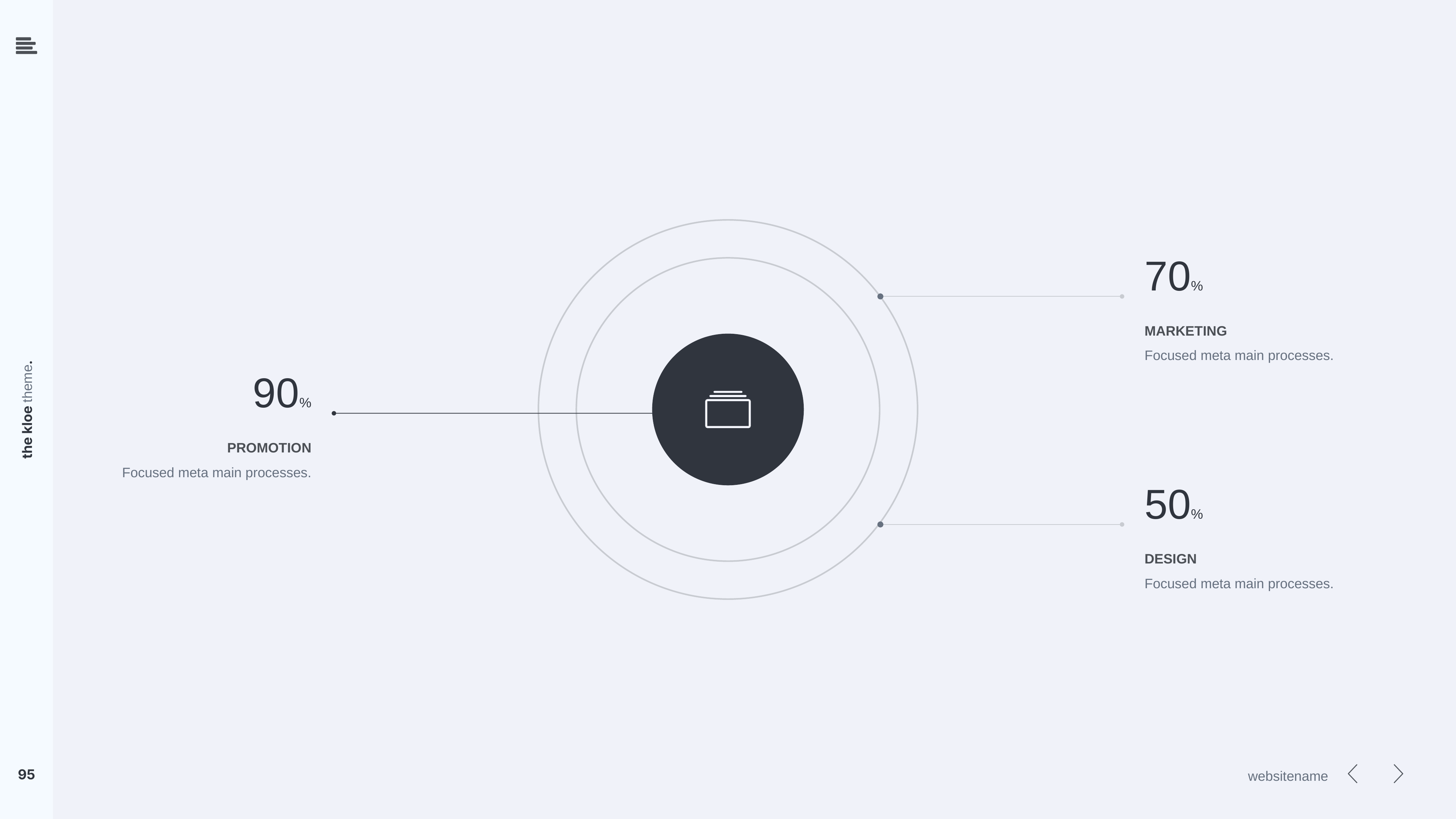

70%
MARKETING
Focused meta main processes.

90%
PROMOTION
Focused meta main processes.

50%
DESIGN
Focused meta main processes.

95